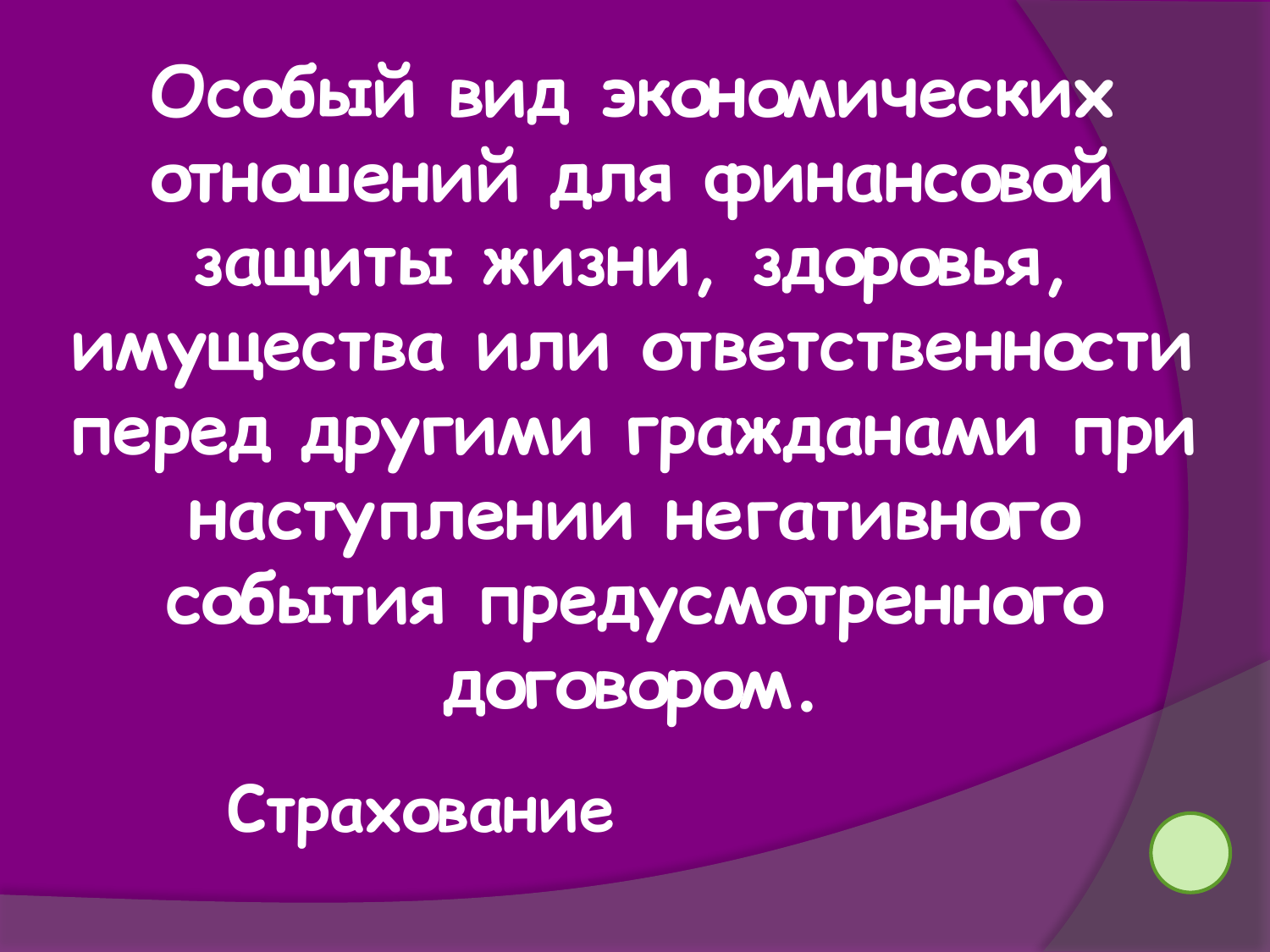

Особый вид экономических отношений для финансовой защиты жизни, здоровья, имущества или ответственности перед другими гражданами при наступлении негативного события предусмотренного договором.
Страхование